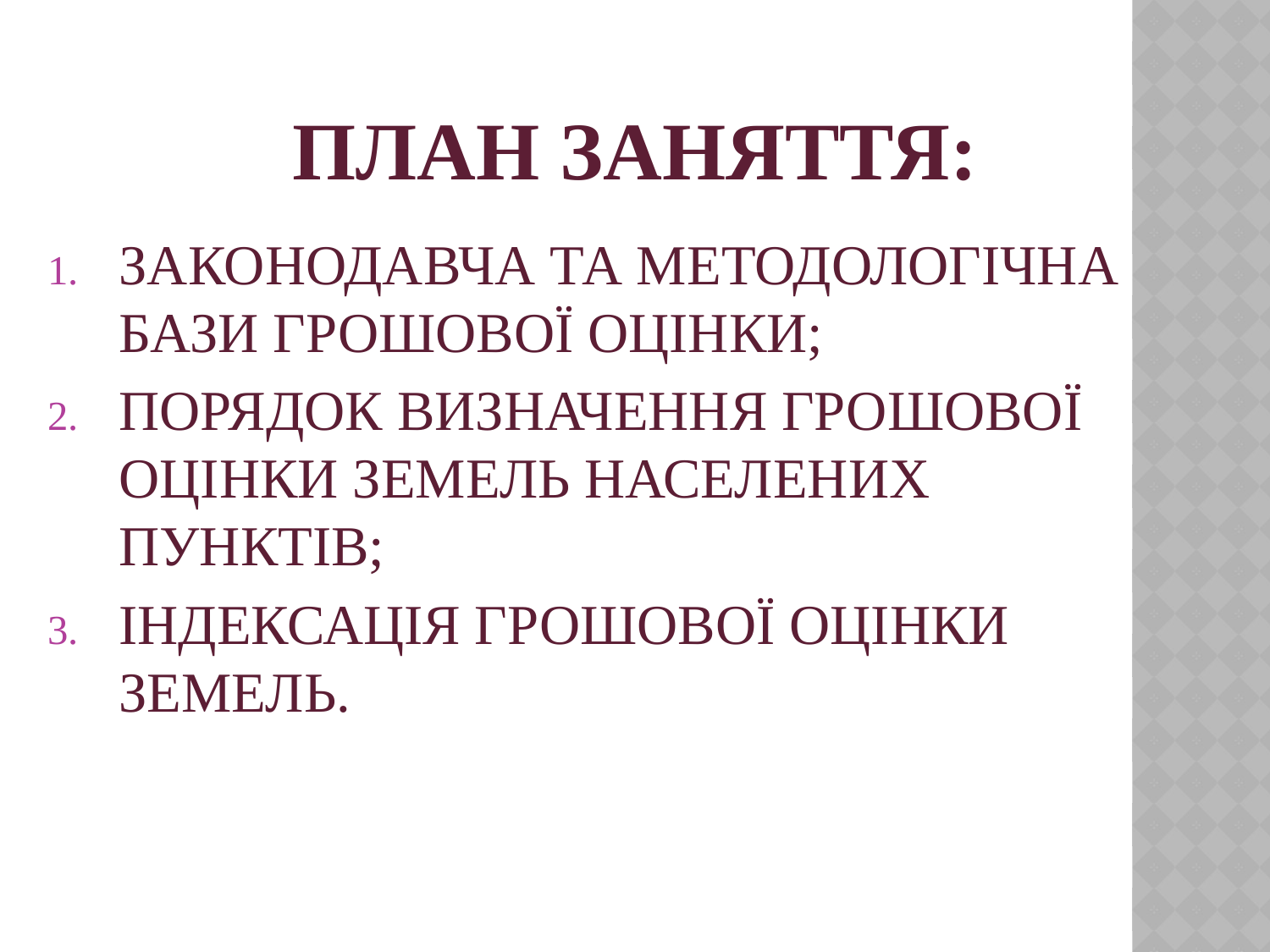

# План заняття:
Законодавча та методологічна бази грошової оцінки;
Порядок визначення грошової оцінки земель населених     пунктів;
Індексація грошової оцінки земель.